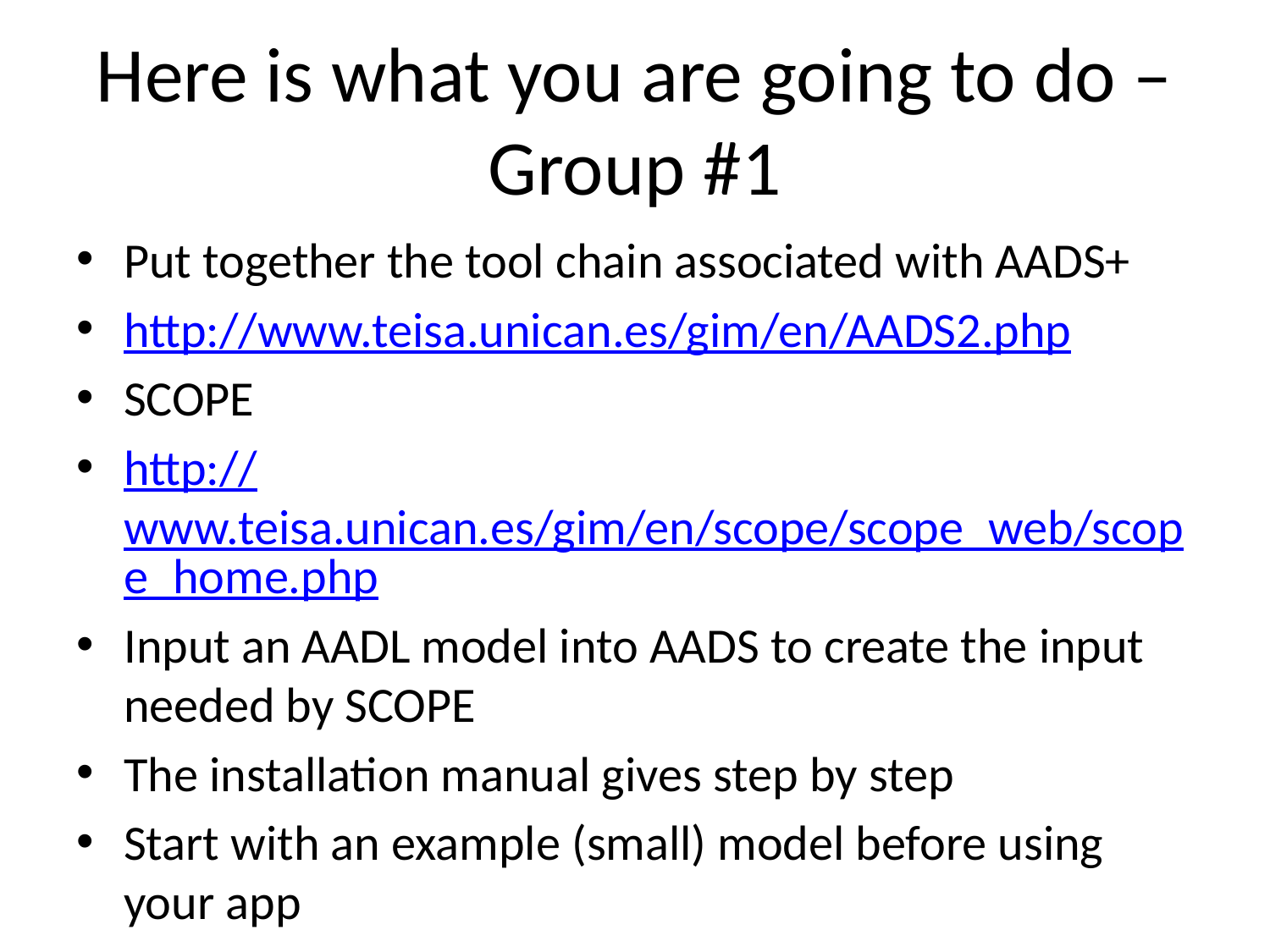

# Here is what you are going to do – Group #1
Put together the tool chain associated with AADS+
http://www.teisa.unican.es/gim/en/AADS2.php
SCOPE
http://www.teisa.unican.es/gim/en/scope/scope_web/scope_home.php
Input an AADL model into AADS to create the input needed by SCOPE
The installation manual gives step by step
Start with an example (small) model before using your app